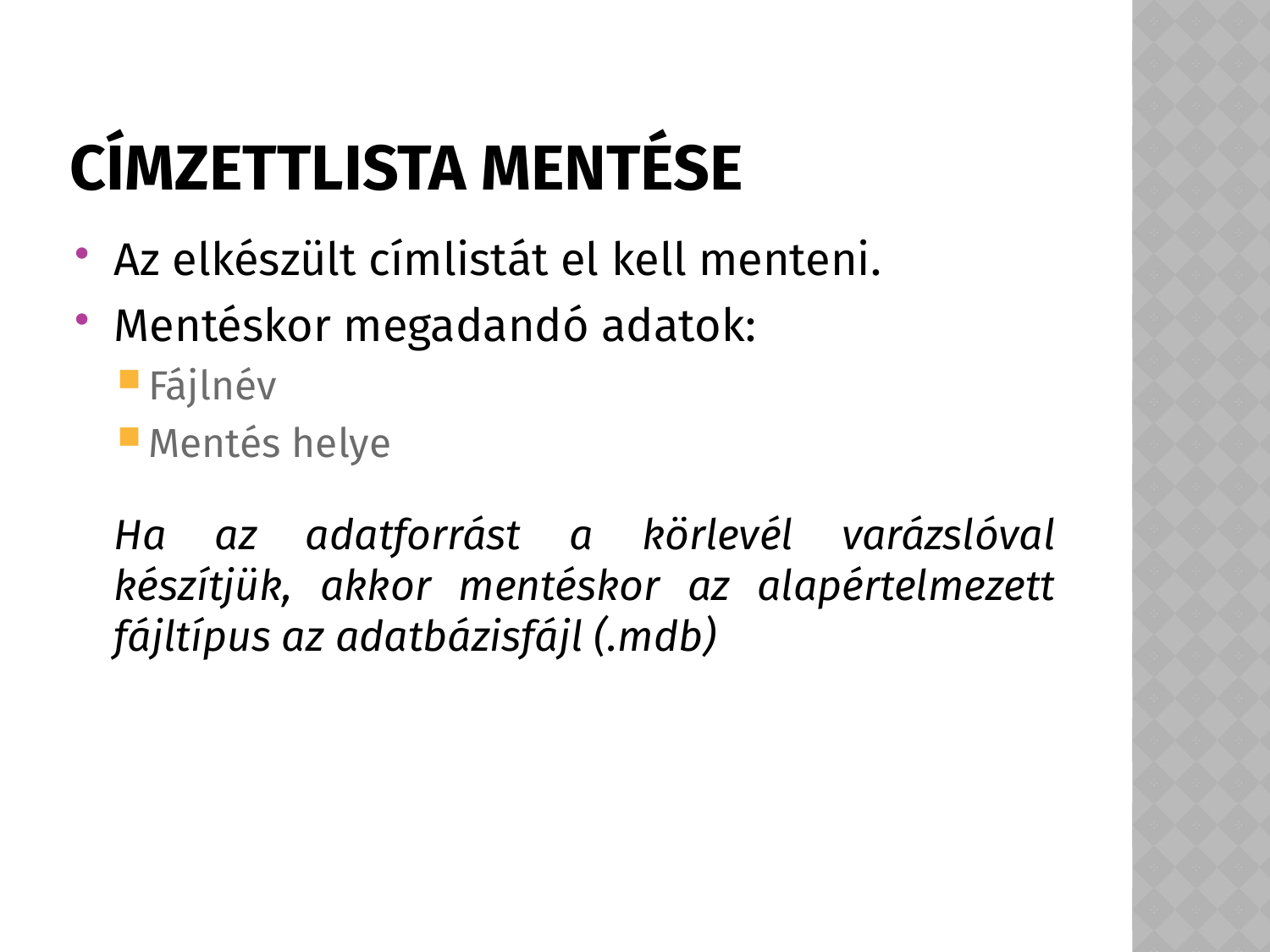

# Címzettlista mentése
Az elkészült címlistát el kell menteni.
Mentéskor megadandó adatok:
Fájlnév
Mentés helye
	Ha az adatforrást a körlevél varázslóval készítjük, akkor mentéskor az alapértelmezett fájltípus az adatbázisfájl (.mdb)